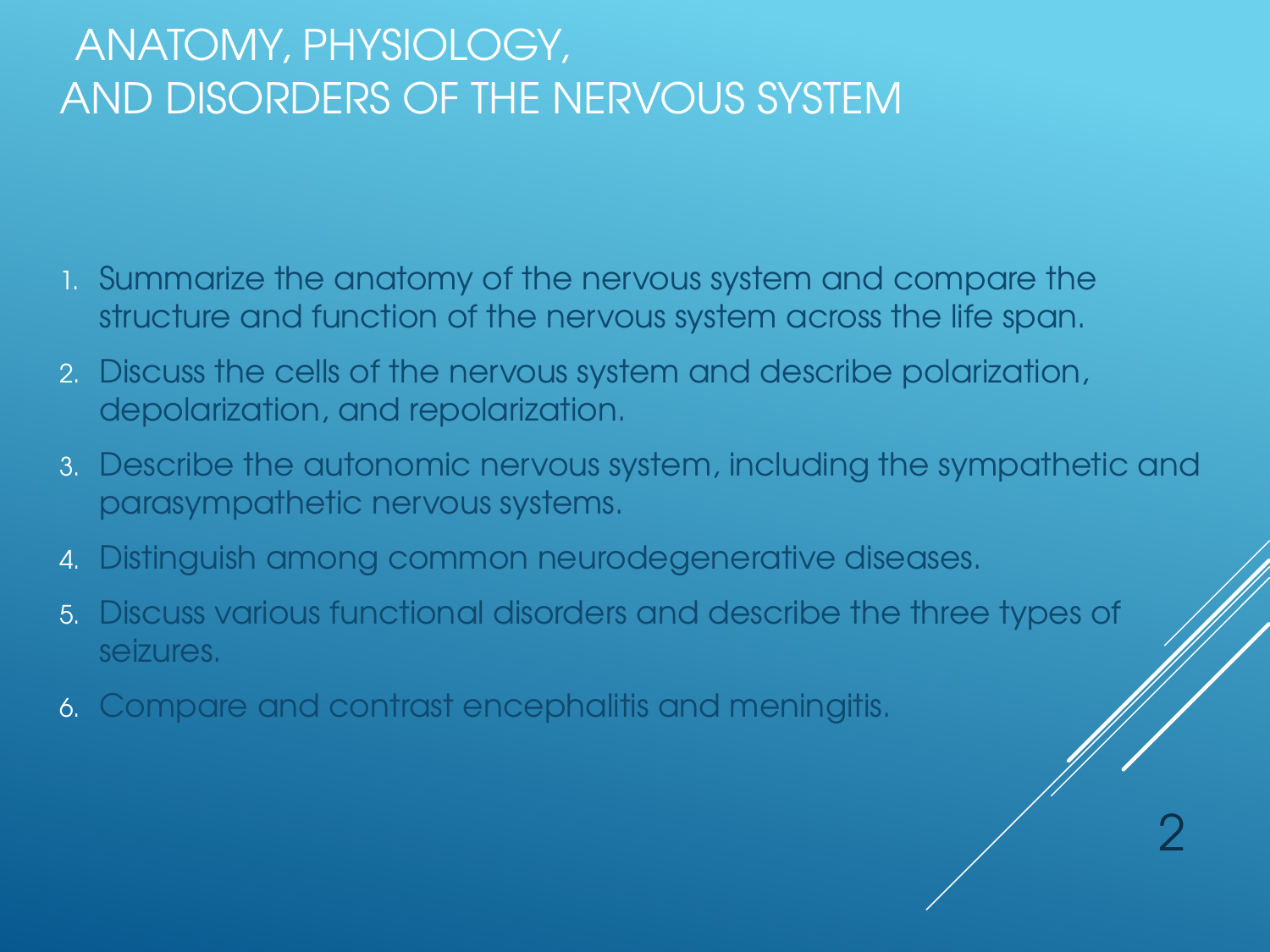

Anatomy, Physiology,
and Disorders of the Nervous System
Summarize the anatomy of the nervous system and compare the structure and function of the nervous system across the life span.
Discuss the cells of the nervous system and describe polarization, depolarization, and repolarization.
Describe the autonomic nervous system, including the sympathetic and parasympathetic nervous systems.
Distinguish among common neurodegenerative diseases.
Discuss various functional disorders and describe the three types of seizures.
Compare and contrast encephalitis and meningitis.

2